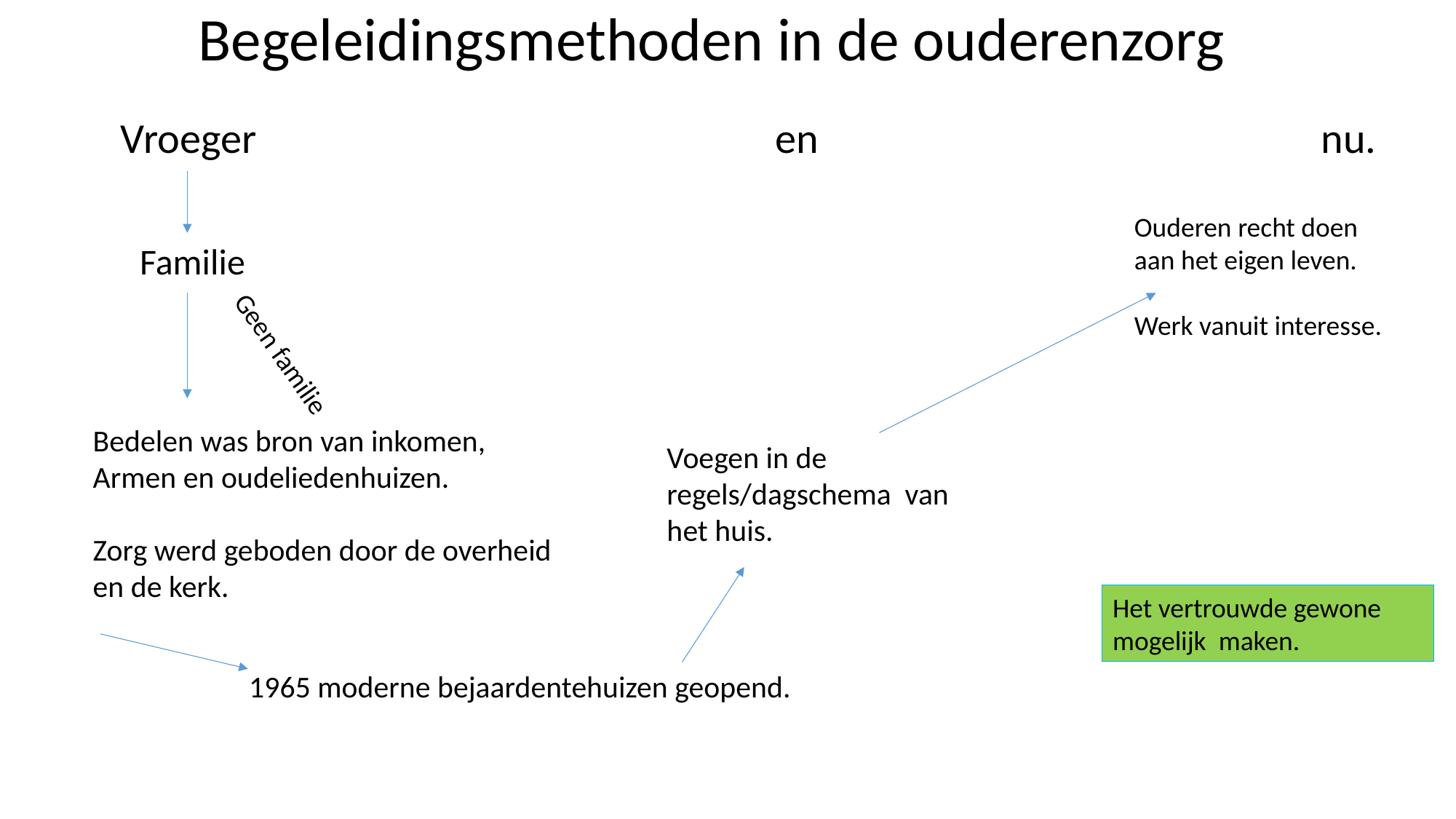

# Begeleidingsmethoden in de ouderenzorg
Vroeger 					en 					nu.
Ouderen recht doen aan het eigen leven.

Werk vanuit interesse.
Familie
Geen familie
Bedelen was bron van inkomen,
Armen en oudeliedenhuizen.

Zorg werd geboden door de overheid en de kerk.
Voegen in de regels/dagschema  van het huis.
Het vertrouwde gewone mogelijk  maken.
1965 moderne bejaardentehuizen geopend.